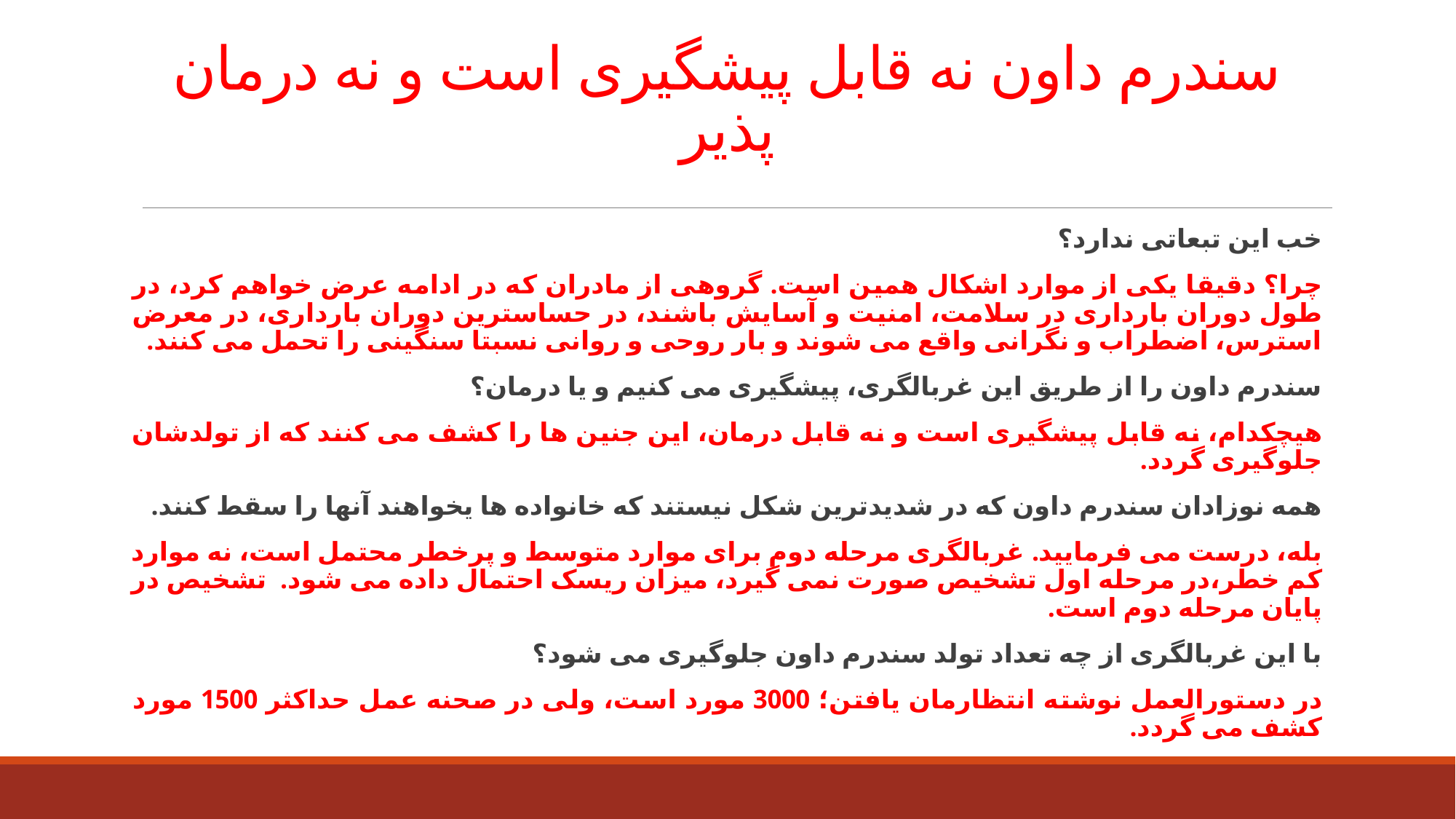

# سندرم داون نه قابل پیشگیری است و نه درمان پذیر
خب این تبعاتی ندارد؟
چرا؟ دقیقا یکی از موارد اشکال همین است. گروهی از مادران که در ادامه عرض خواهم کرد، در طول دوران بارداری در سلامت، امنیت و آسایش باشند، در حساسترین دوران بارداری، در معرض استرس، اضطراب و نگرانی واقع می شوند و بار روحی و روانی نسبتا سنگینی را تحمل می کنند.
سندرم داون را از طریق این غربالگری، پیشگیری می کنیم و یا درمان؟
هیچکدام، نه قابل پیشگیری است و نه قابل درمان، این جنین ها را کشف می کنند که از تولدشان جلوگیری گردد.
همه نوزادان سندرم داون که در شدیدترین شکل نیستند که خانواده ها یخواهند آنها را سقط کنند.
بله، درست می فرمایید. غربالگری مرحله دوم برای موارد متوسط و پرخطر محتمل است، نه موارد کم خطر،در مرحله اول تشخیص صورت نمی گیرد، میزان ریسک احتمال داده می شود.  تشخیص در پایان مرحله دوم است.
با این غربالگری از چه تعداد تولد سندرم داون جلوگیری می شود؟
در دستورالعمل نوشته انتظارمان یافتن؛ 3000 مورد است، ولی در صحنه عمل حداکثر 1500 مورد کشف می گردد.